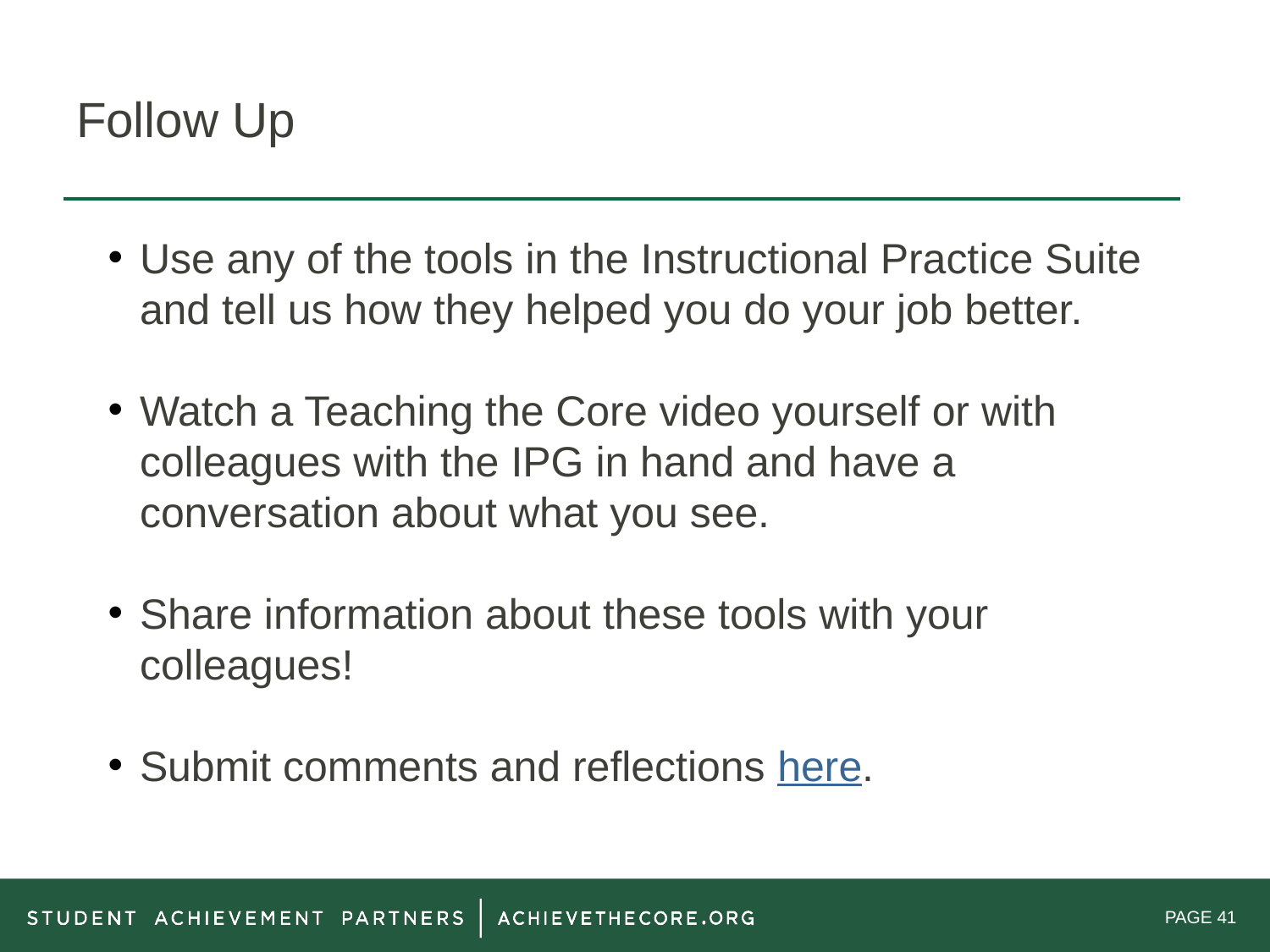

# Follow Up
Use any of the tools in the Instructional Practice Suite and tell us how they helped you do your job better.

Watch a Teaching the Core video yourself or with colleagues with the IPG in hand and have a conversation about what you see.

Share information about these tools with your colleagues!

Submit comments and reflections here.